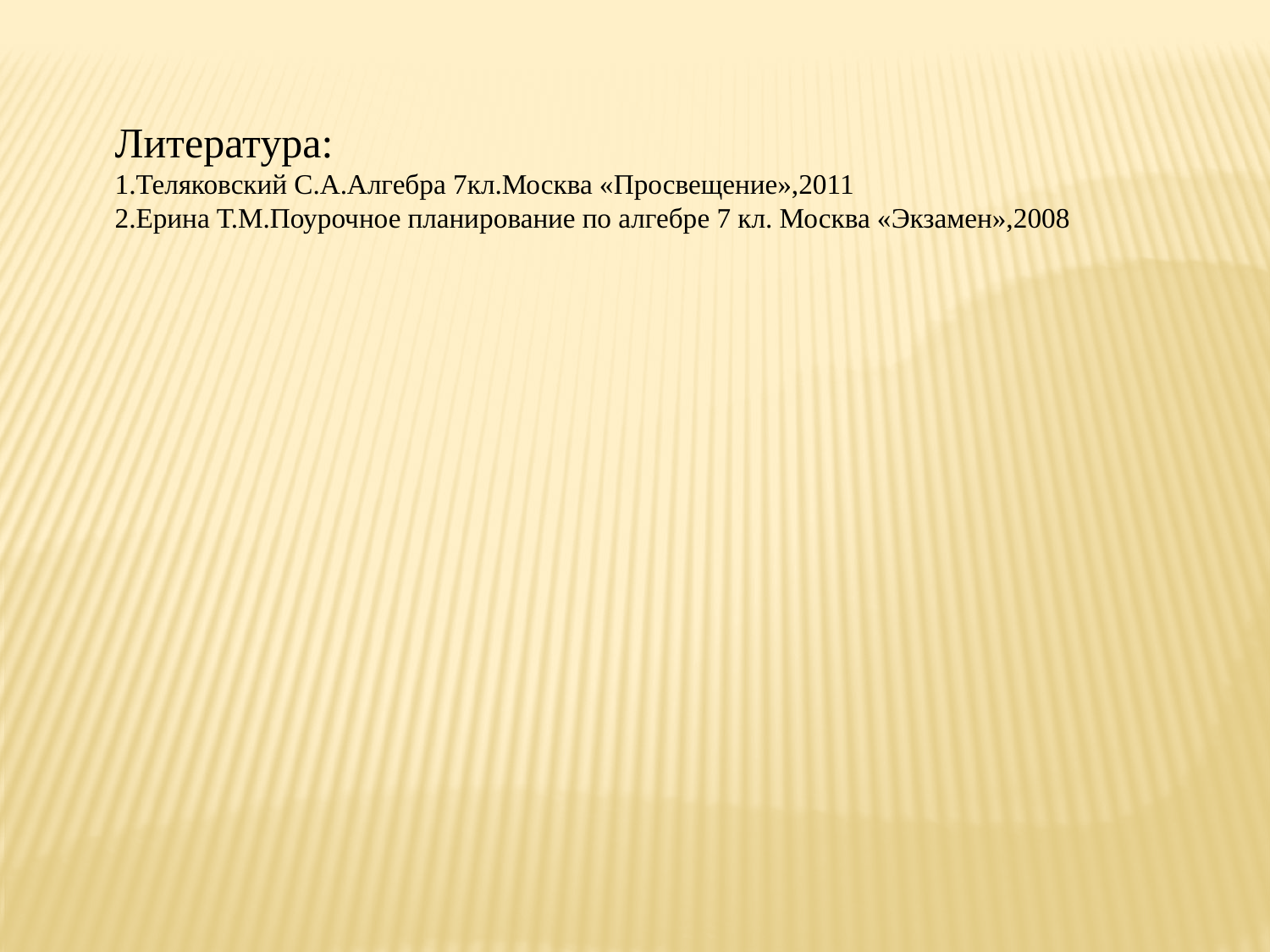

Литература:
1.Теляковский С.А.Алгебра 7кл.Москва «Просвещение»,2011
2.Ерина Т.М.Поурочное планирование по алгебре 7 кл. Москва «Экзамен»,2008